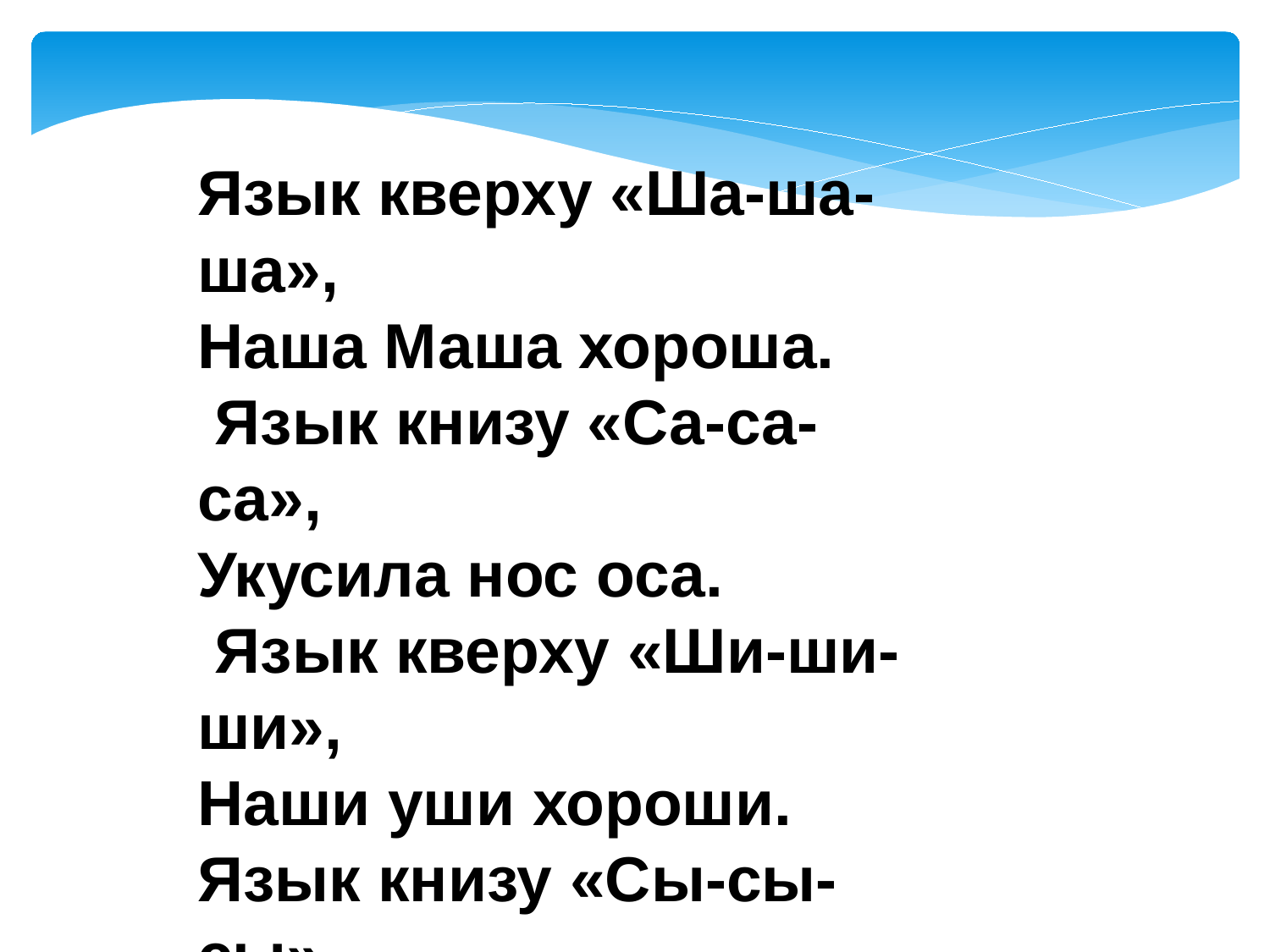

Язык кверху «Ша-ша-ша»,
Наша Маша хороша.
 Язык книзу «Са-са-са»,
Укусила нос оса.
 Язык кверху «Ши-ши-ши»,
Наши уши хороши.
Язык книзу «Сы-сы-сы»,
 У осы усы, усы.